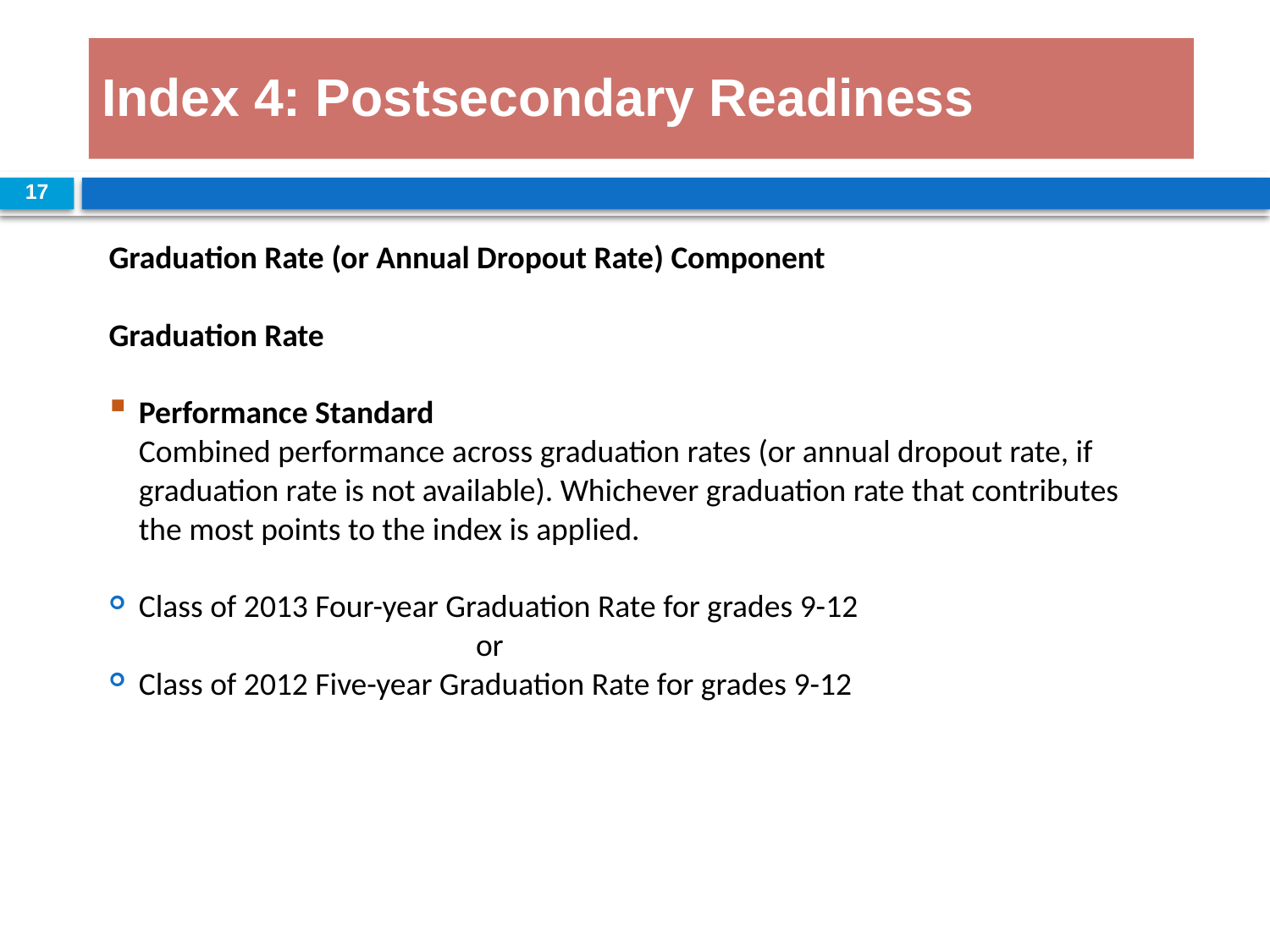

# Index 4: Postsecondary Readiness
17
Graduation Rate (or Annual Dropout Rate) Component

Graduation Rate

Performance Standard
Combined performance across graduation rates (or annual dropout rate, if graduation rate is not available). Whichever graduation rate that contributes
the most points to the index is applied.
Class of 2013 Four-year Graduation Rate for grades 9-12
                                                   or
Class of 2012 Five-year Graduation Rate for grades 9-12